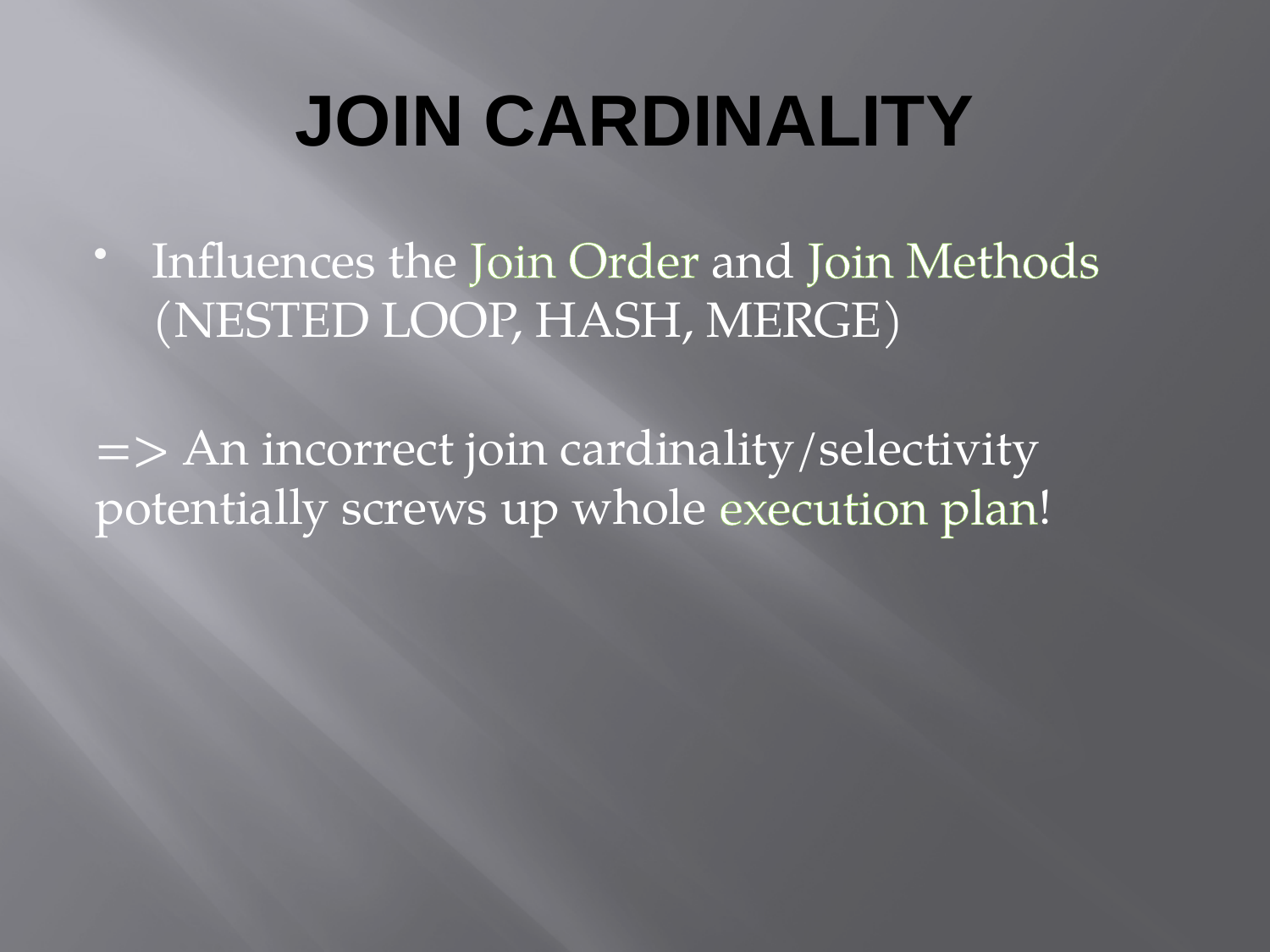

# JOIN CARDINALITY
Influences the Join Order and Join Methods
(NESTED LOOP, HASH, MERGE)
=> An incorrect join cardinality/selectivity potentially screws up whole execution plan!